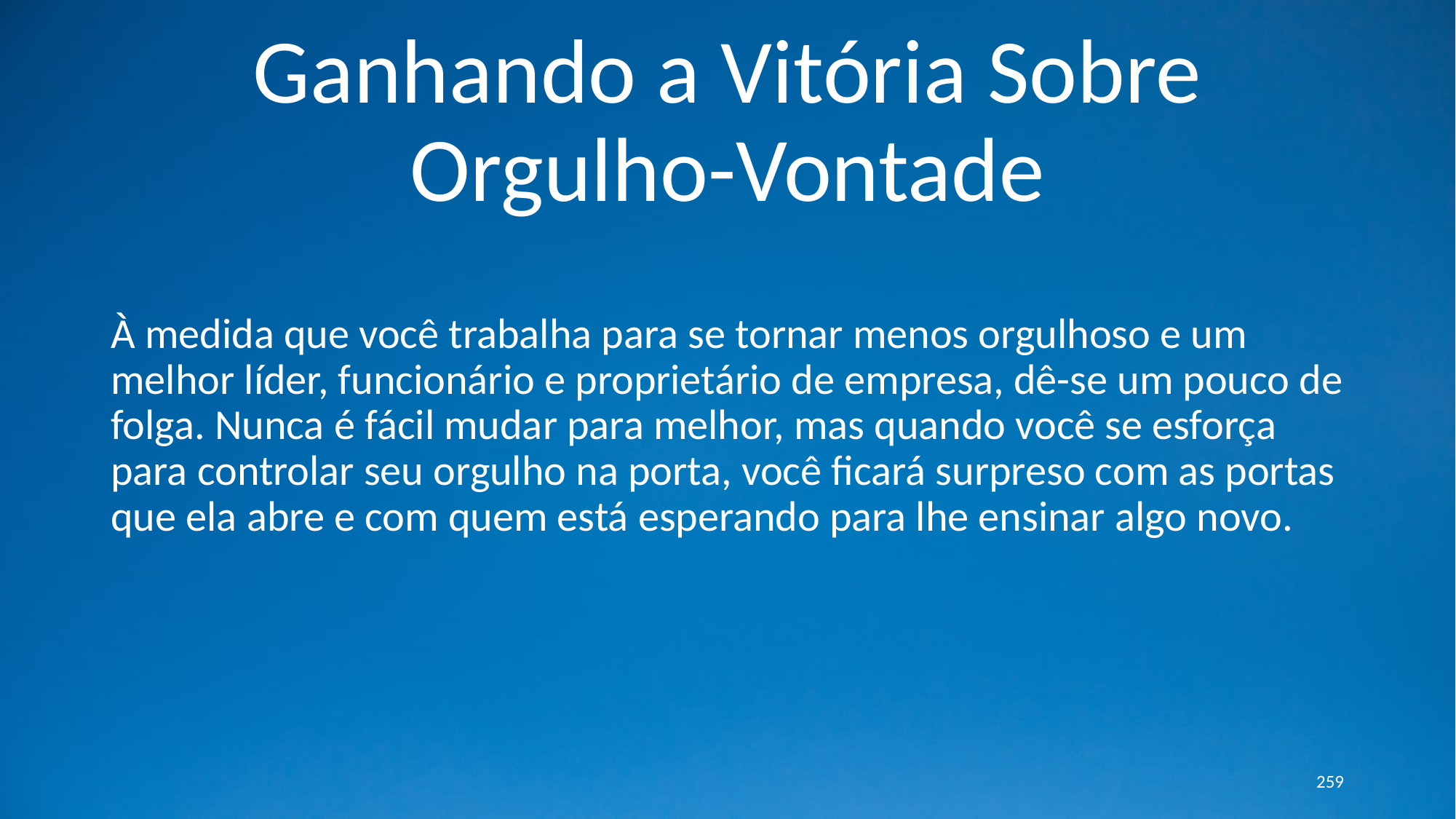

# Ganhando a Vitória Sobre Orgulho-Vontade
À medida que você trabalha para se tornar menos orgulhoso e um melhor líder, funcionário e proprietário de empresa, dê-se um pouco de folga. Nunca é fácil mudar para melhor, mas quando você se esforça para controlar seu orgulho na porta, você ficará surpreso com as portas que ela abre e com quem está esperando para lhe ensinar algo novo.

259